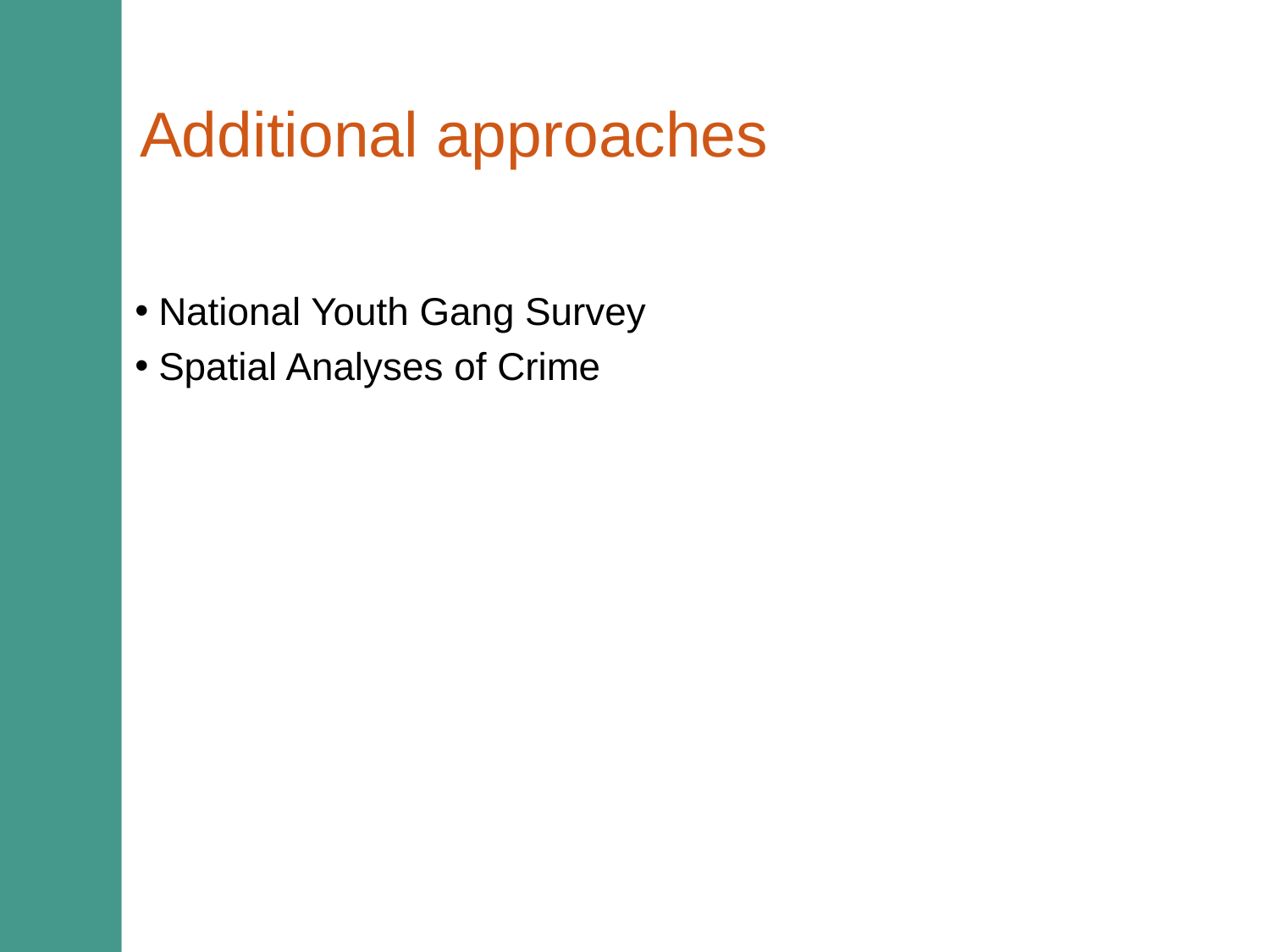

# Additional approaches
National Youth Gang Survey
Spatial Analyses of Crime